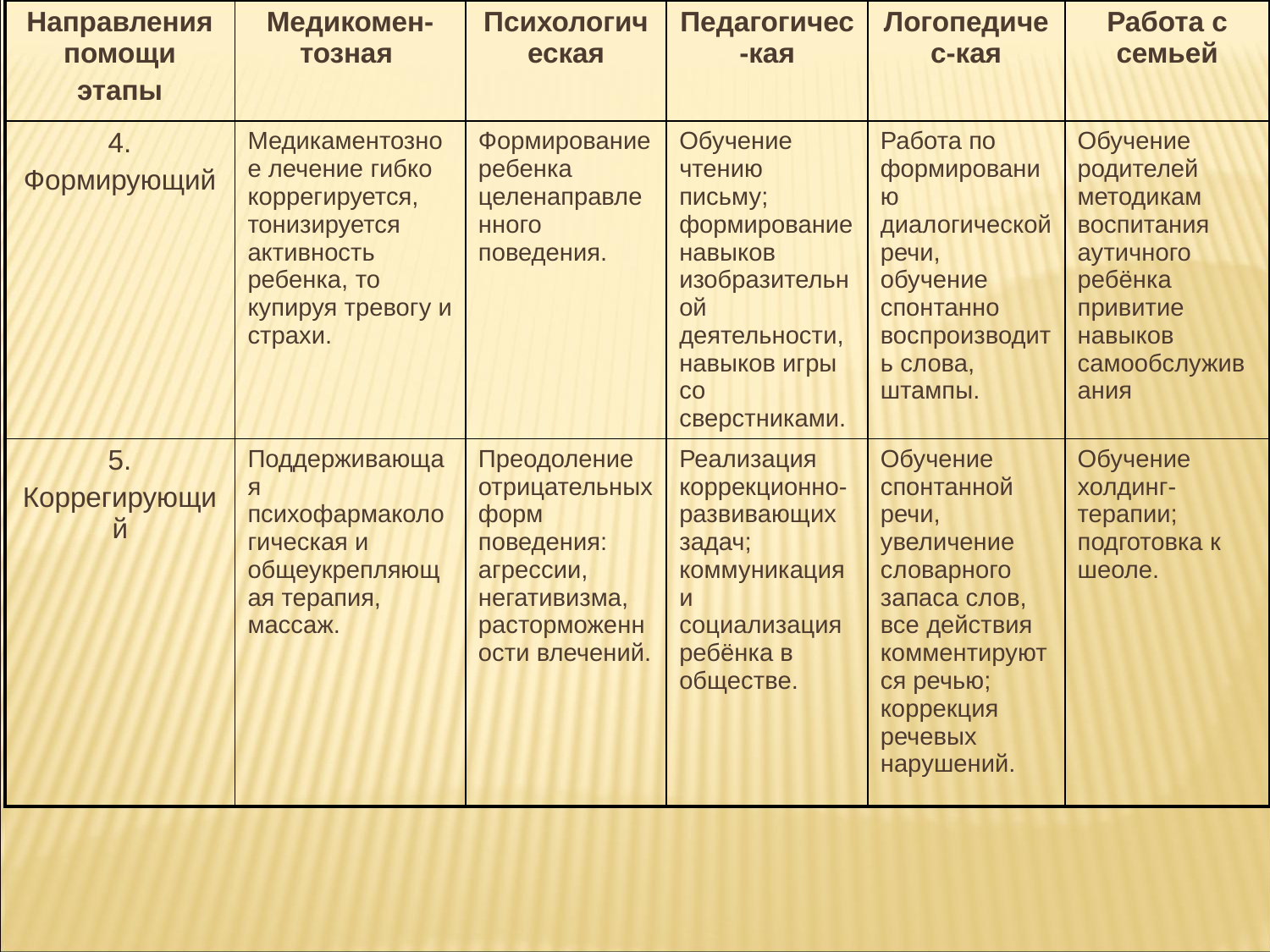

| Направления помощи этапы | Медикомен-тозная | Психологическая | Педагогичес-кая | Логопедичес-кая | Работа с семьей |
| --- | --- | --- | --- | --- | --- |
| 4. Формирующий | Медикаментозное лечение гибко коррегируется, тонизируется активность ребенка, то купируя тревогу и страхи. | Формирование ребенка целенаправленного поведения. | Обучение чтению письму; формирование навыков изобразительной деятельности, навыков игры со сверстниками. | Работа по формированию диалогической речи, обучение спонтанно воспроизводить слова, штампы. | Обучение родителей методикам воспитания аутичного ребёнка привитие навыков самообслуживания |
| 5. Коррегирующий | Поддерживающая психофармакологическая и общеукрепляющая терапия, массаж. | Преодоление отрицательных форм поведения: агрессии, негативизма, расторможенности влечений. | Реализация коррекционно-развивающих задач; коммуникация и социализация ребёнка в обществе. | Обучение спонтанной речи, увеличение словарного запаса слов, все действия комментируются речью; коррекция речевых нарушений. | Обучение холдинг-терапии; подготовка к шеоле. |